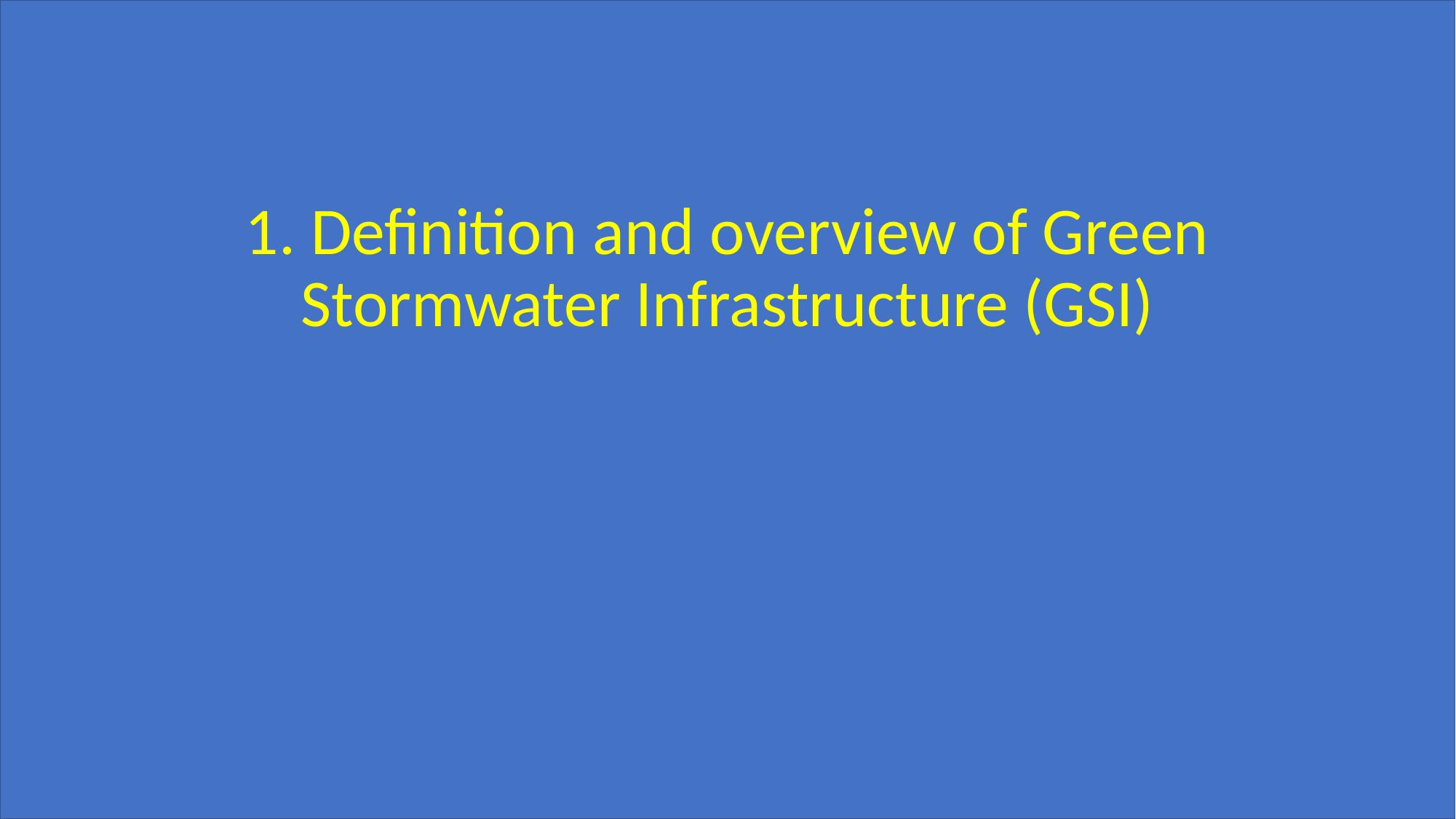

1. Definition and overview of Green Stormwater Infrastructure (GSI)